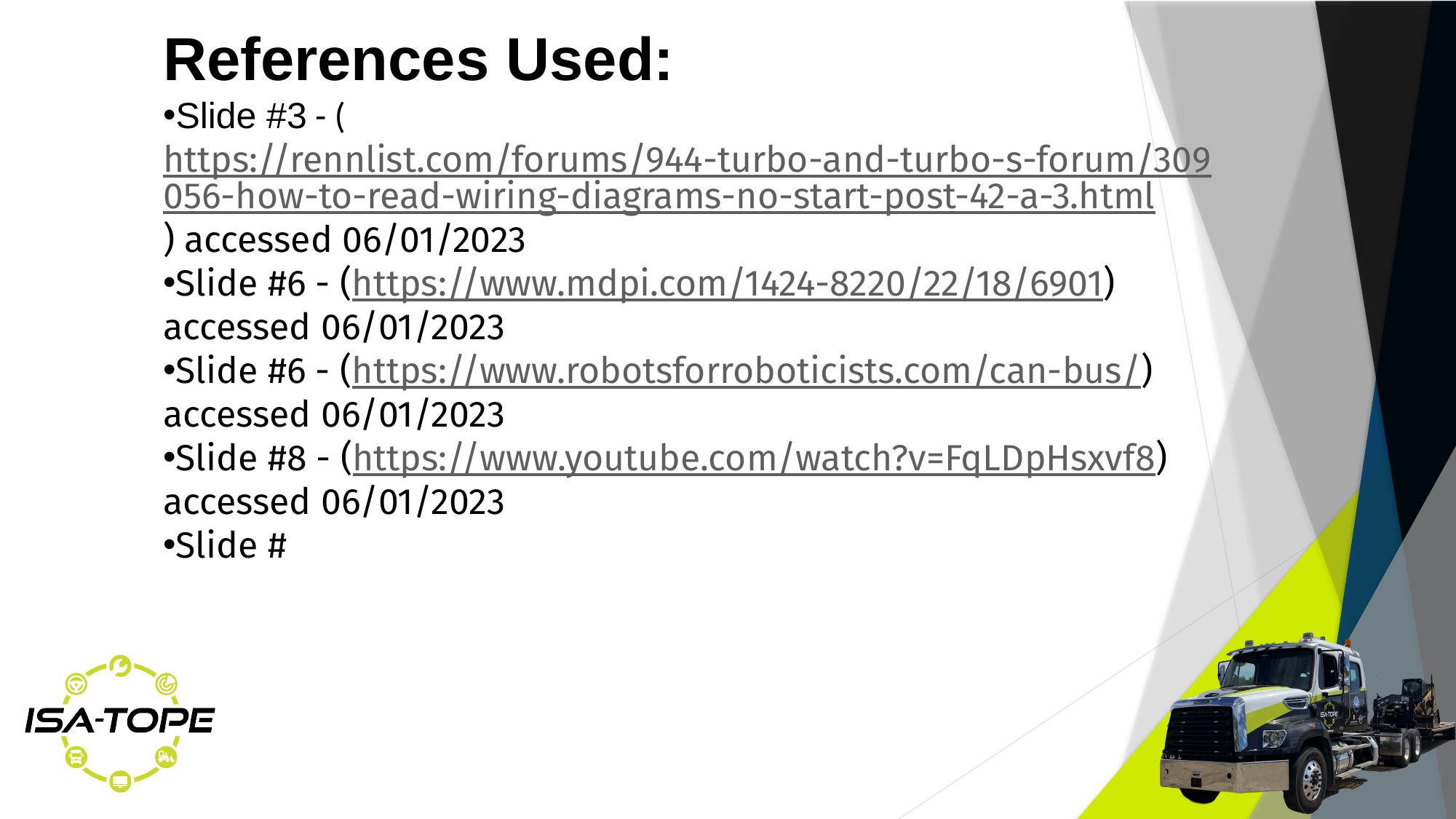

References Used:​
Slide #3​ - (https://rennlist.com/forums/944-turbo-and-turbo-s-forum/309056-how-to-read-wiring-diagrams-no-start-post-42-a-3.html) accessed 06/01/2023
Slide #6 - (https://www.mdpi.com/1424-8220/22/18/6901) accessed 06/01/2023
Slide #6 - (https://www.robotsforroboticists.com/can-bus/) accessed 06/01/2023
Slide #8 - (https://www.youtube.com/watch?v=FqLDpHsxvf8) accessed 06/01/2023
Slide #